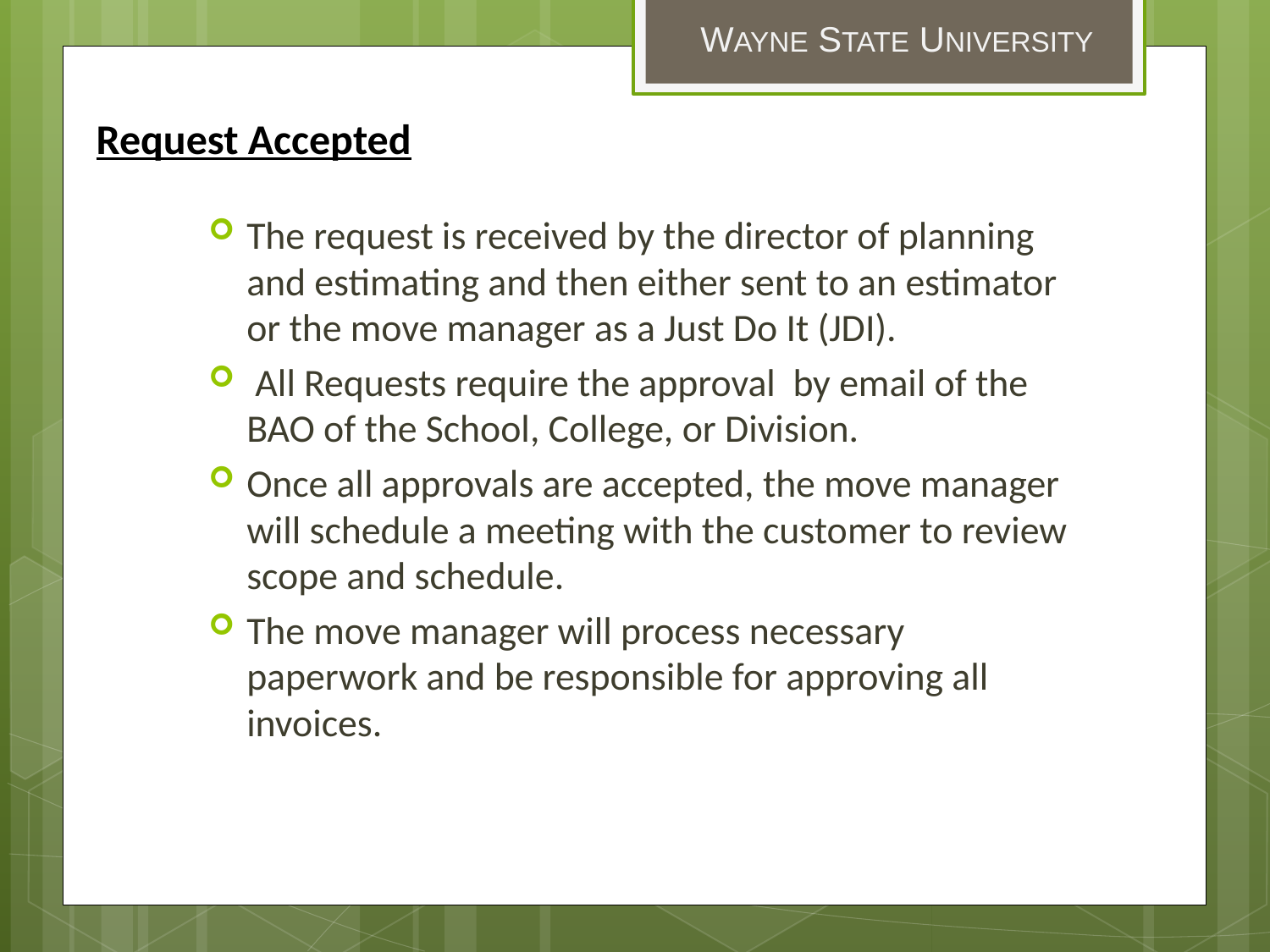

WAYNE STATE UNIVERSITY
Request Accepted

The request is received by the director of planning and estimating and then either sent to an estimator or the move manager as a Just Do It (JDI).
 All Requests require the approval  by email of the BAO of the School, College, or Division.
Once all approvals are accepted, the move manager will schedule a meeting with the customer to review scope and schedule.
The move manager will process necessary paperwork and be responsible for approving all invoices.